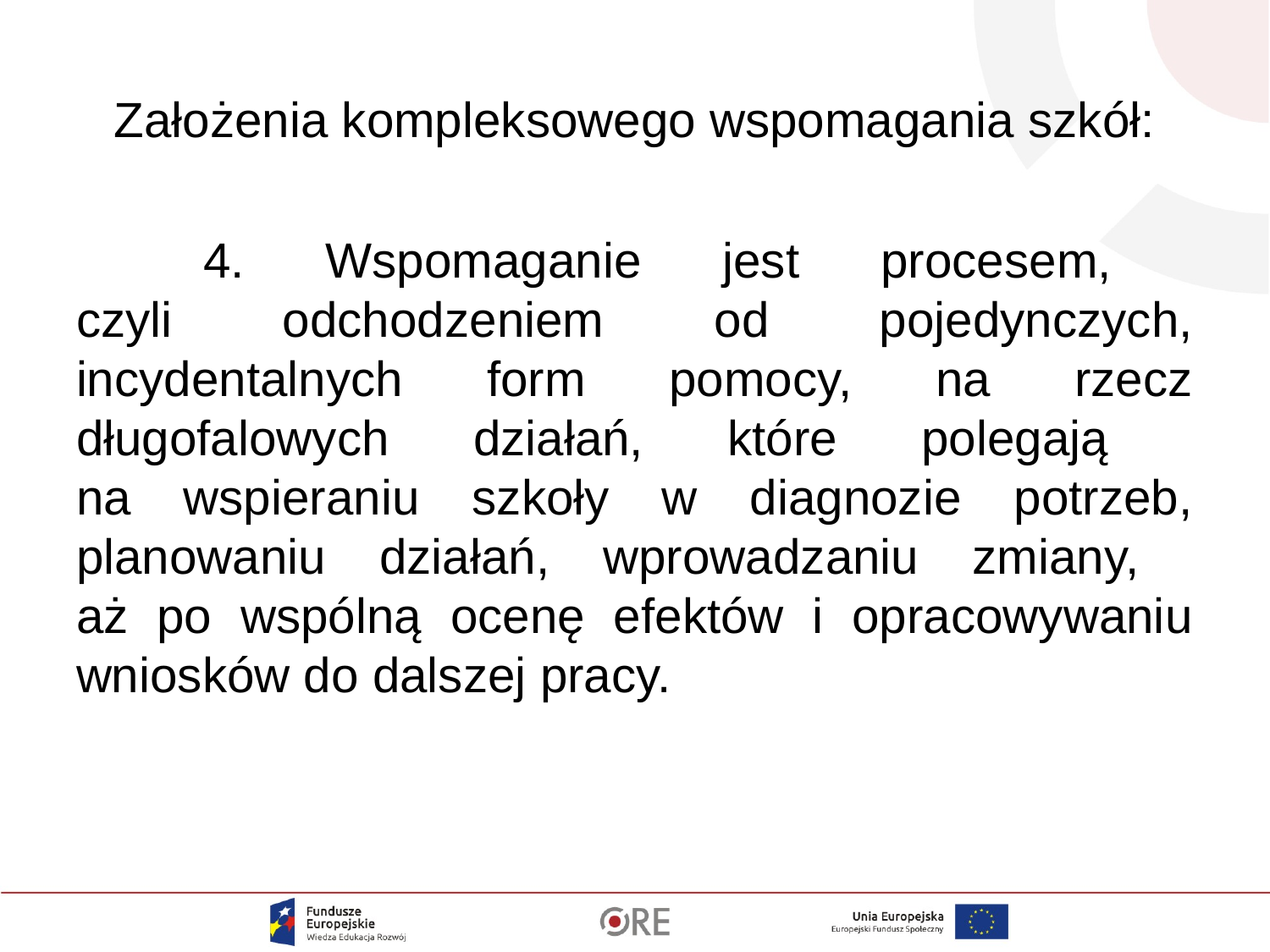

# Założenia kompleksowego wspomagania szkół:
	4. Wspomaganie jest procesem,
czyli odchodzeniem od pojedynczych, incydentalnych form pomocy, na rzecz długofalowych działań, które polegają
na wspieraniu szkoły w diagnozie potrzeb, planowaniu działań, wprowadzaniu zmiany,
aż po wspólną ocenę efektów i opracowywaniu wniosków do dalszej pracy.